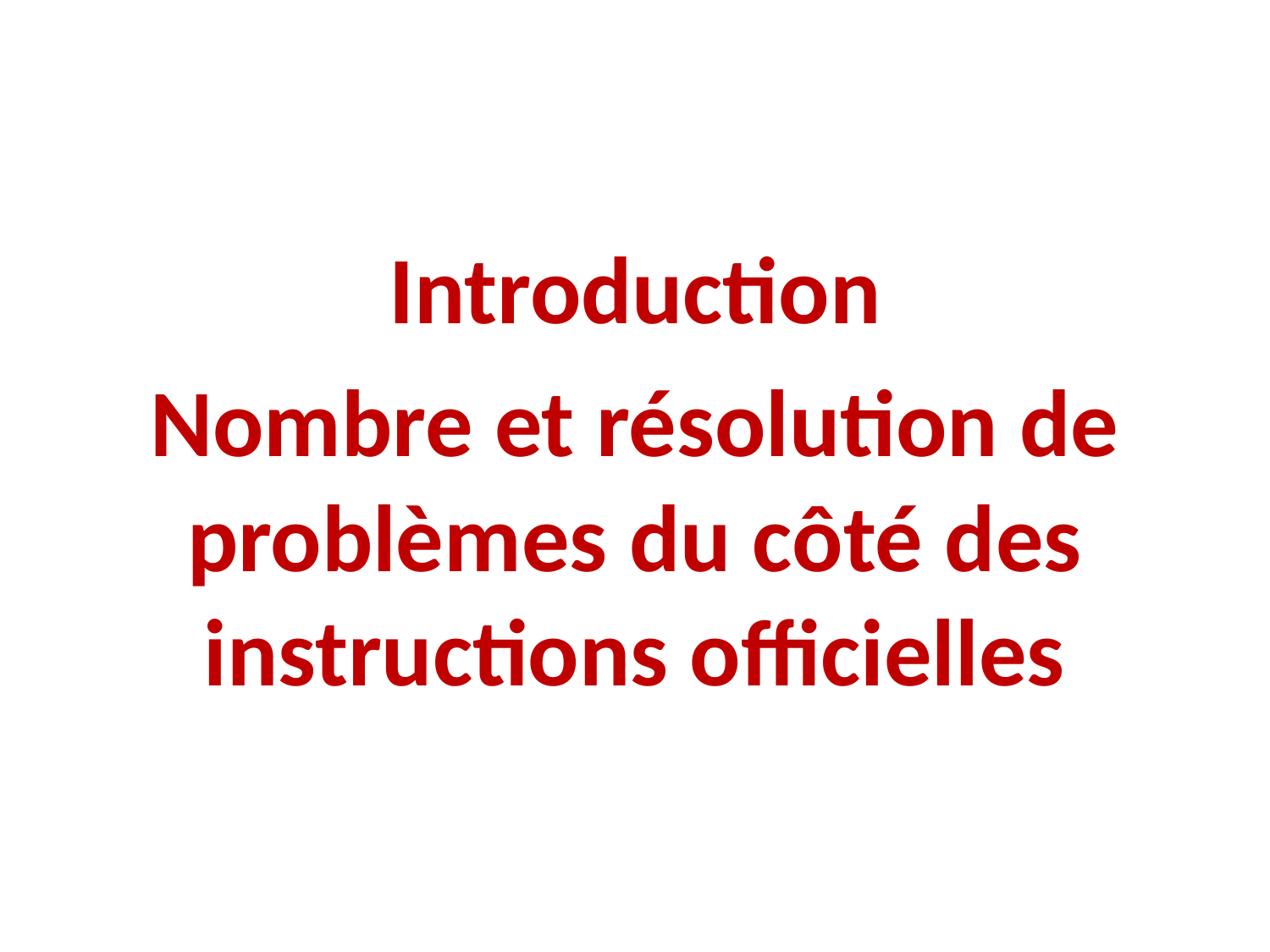

Introduction
Nombre et résolution de problèmes du côté des instructions officielles